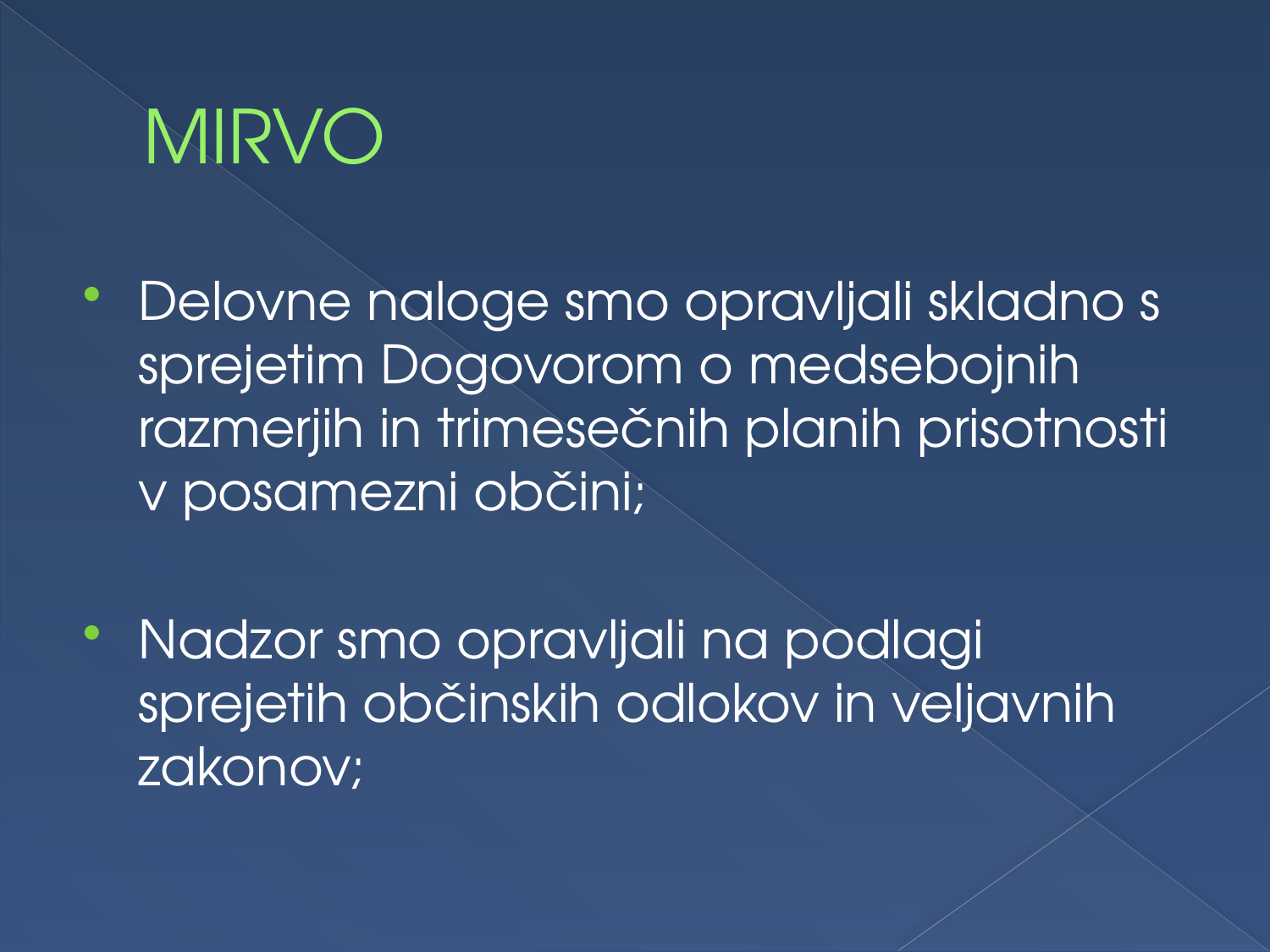

# MIRVO
Delovne naloge smo opravljali skladno s sprejetim Dogovorom o medsebojnih razmerjih in trimesečnih planih prisotnosti v posamezni občini;

Nadzor smo opravljali na podlagi sprejetih občinskih odlokov in veljavnih zakonov;